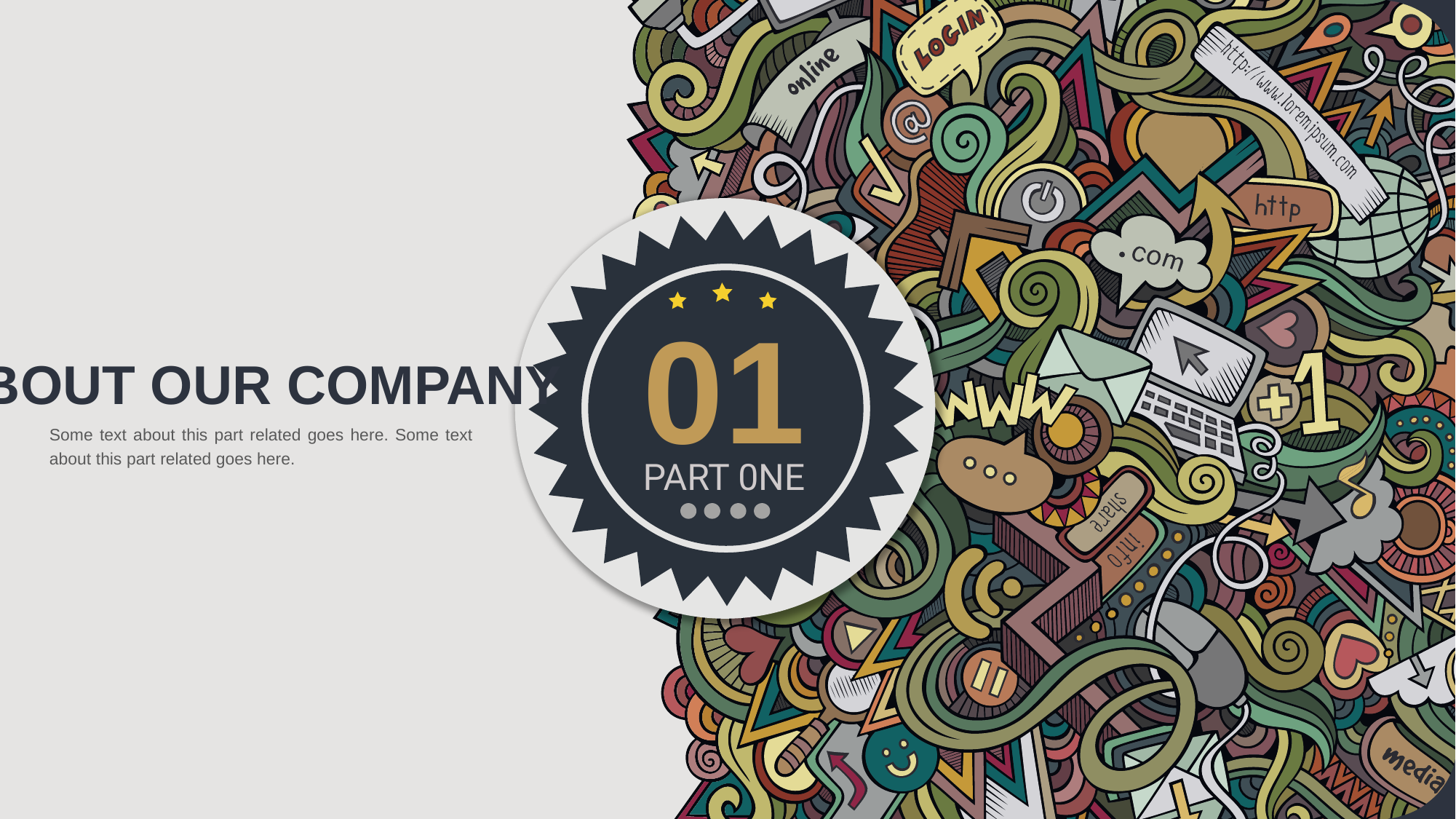

01
PART 0NE

ABOUT OUR COMPANY
Some text about this part related goes here. Some text about this part related goes here.